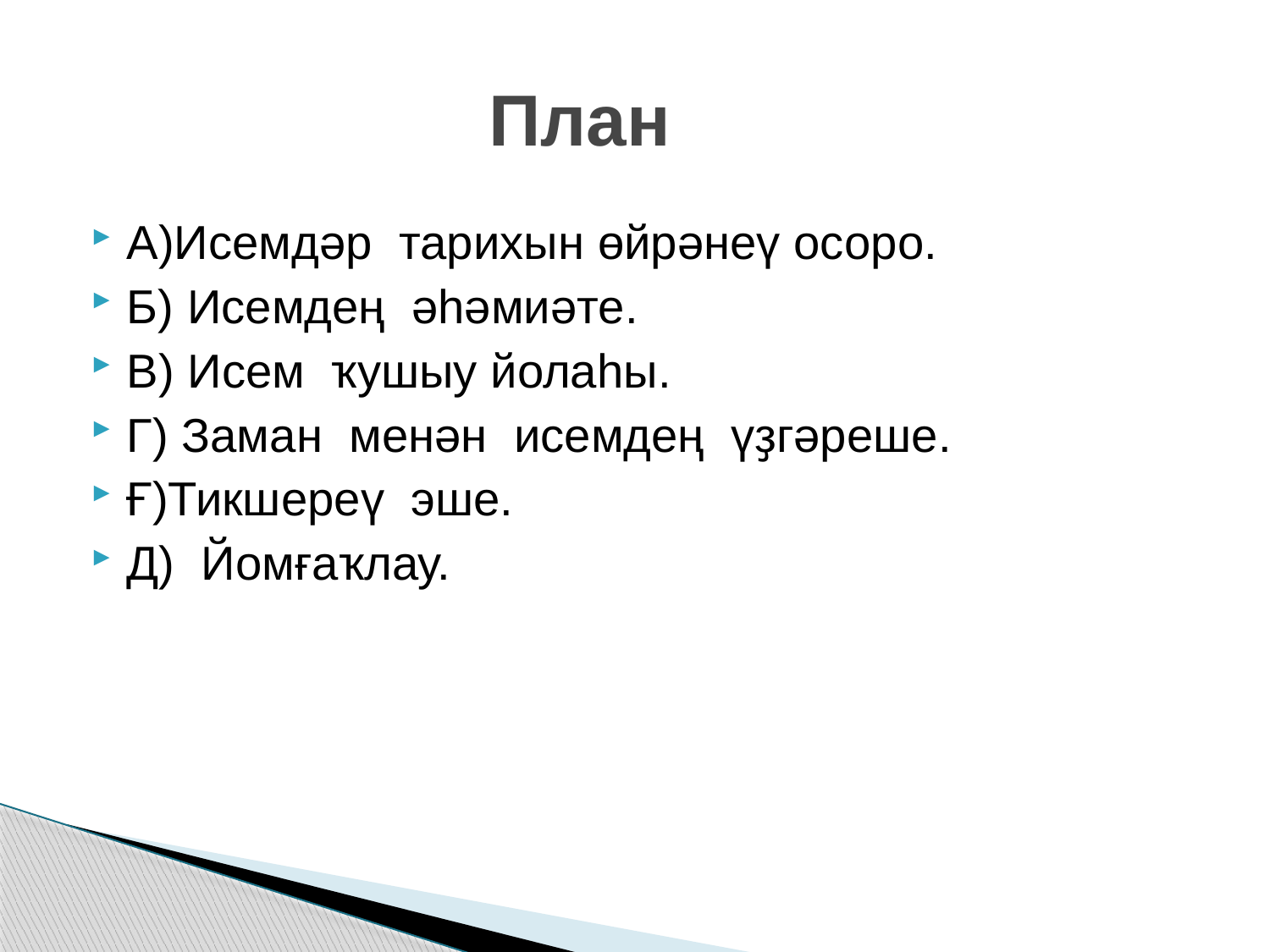

# План
А)Исемдәр  тарихын өйрәнеү осоро.
Б) Исемдең  әһәмиәте.
В) Исем  ҡушыу йолаһы.
Г) Заман  менән  исемдең  үҙгәреше.
Ғ)Тикшереү  эше.
Д)  Йомғаҡлау.